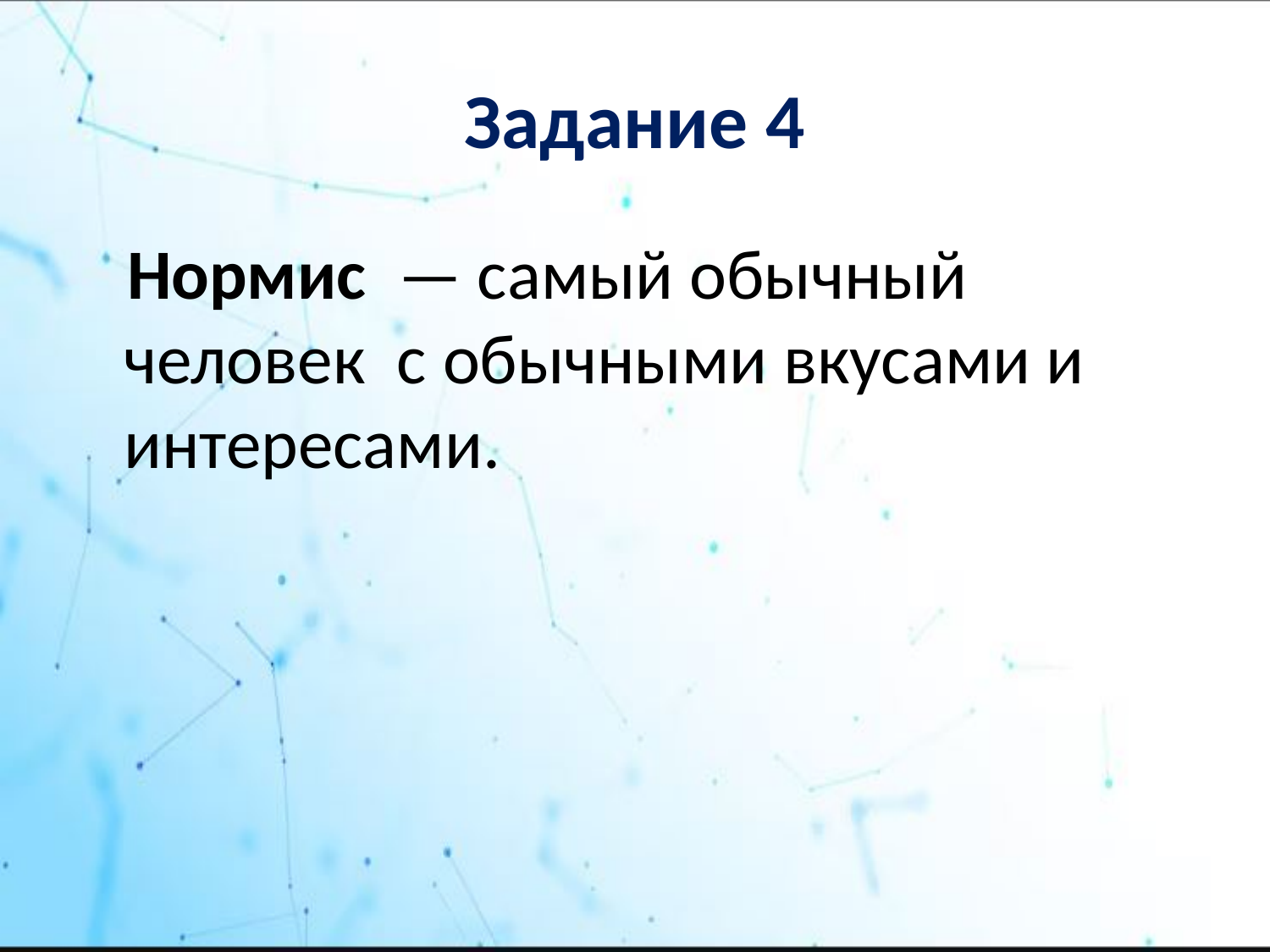

# Задание 4
    Нормис  — самый обычный человек  с обычными вкусами и интересами.